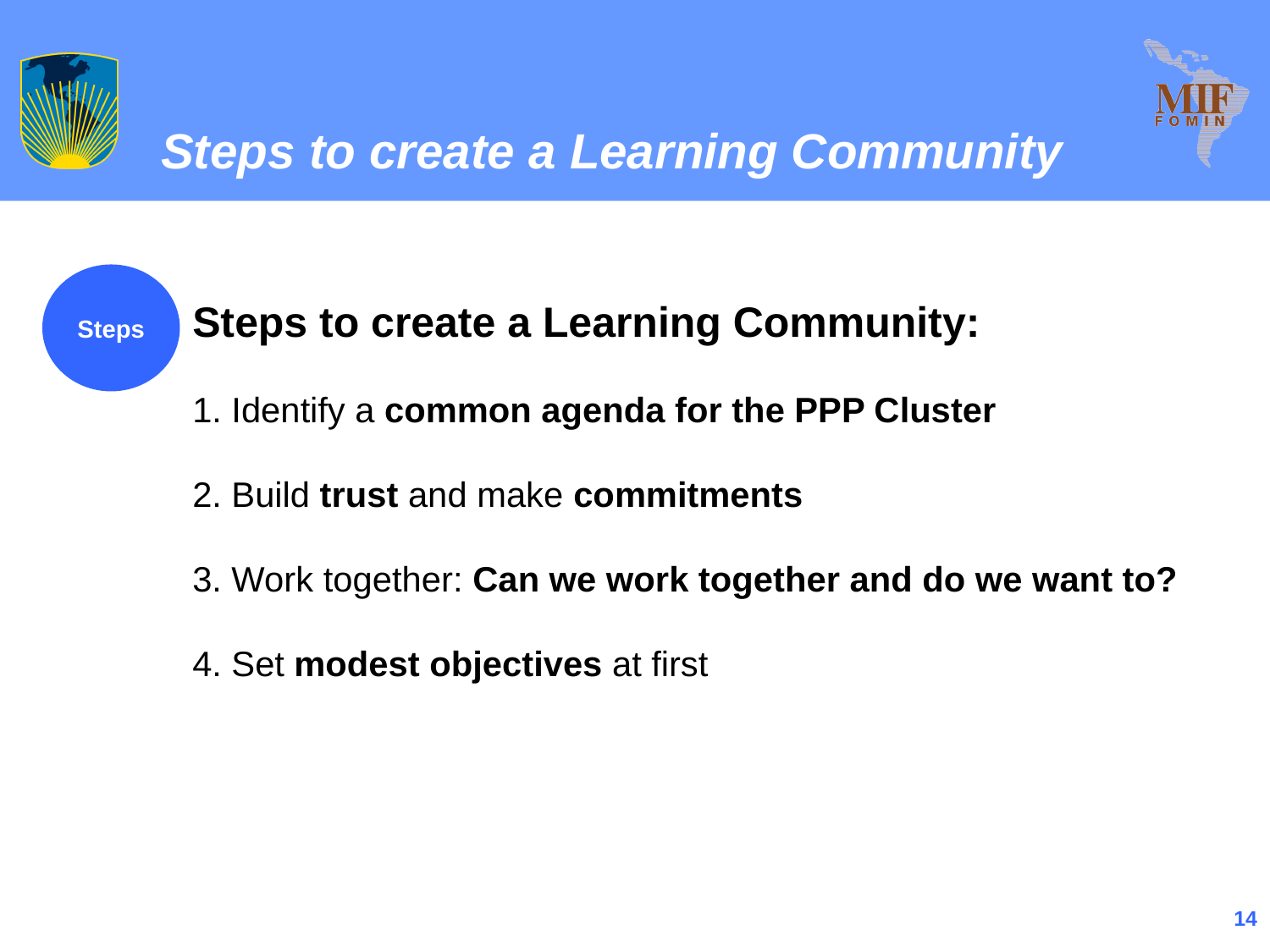

Steps to create a Learning Community

Steps to create a Learning Community:

1. Identify a common agenda for the PPP Cluster

2. Build trust and make commitments

3. Work together: Can we work together and do we want to?

4. Set modest objectives at first

Steps